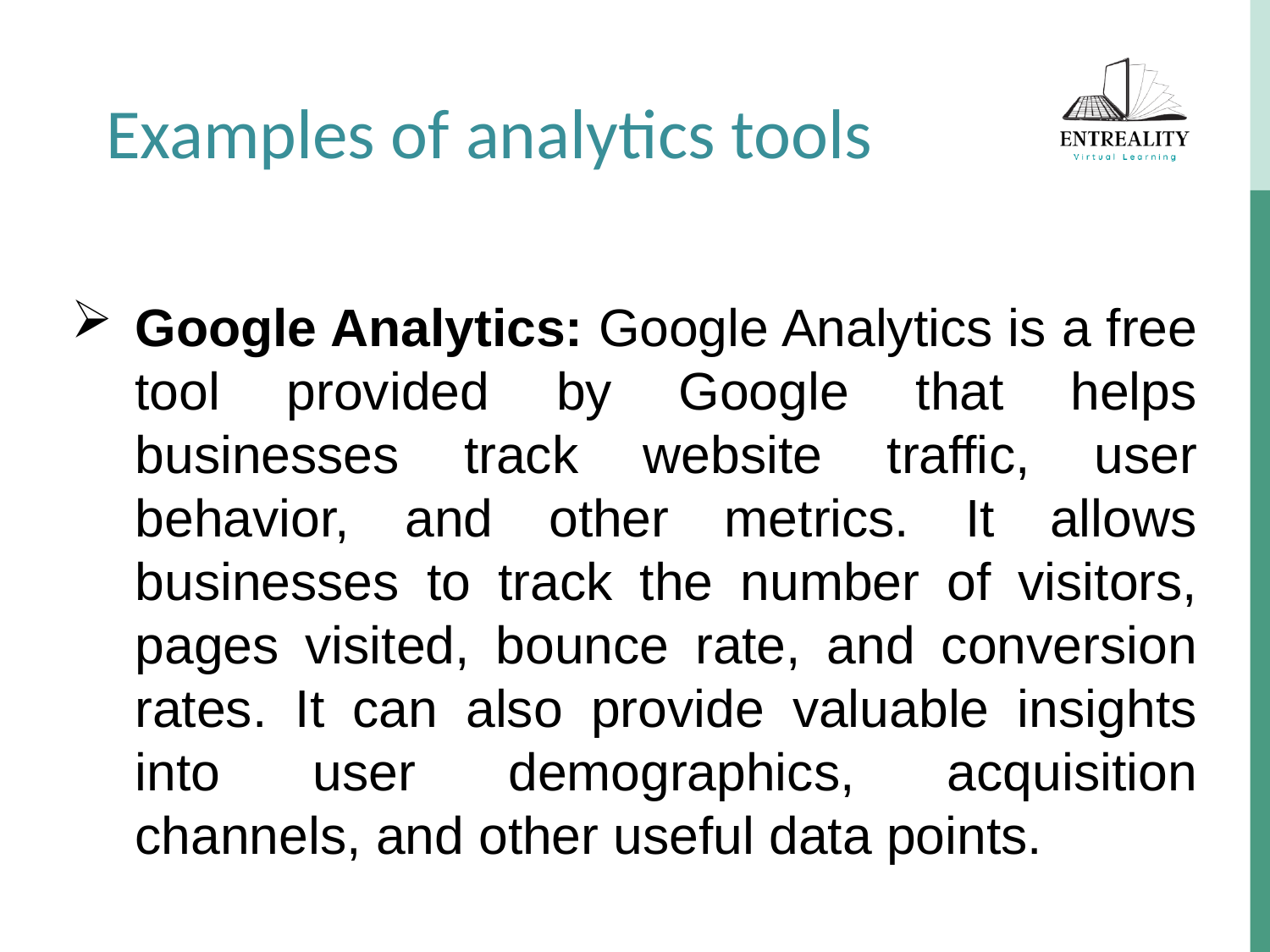

Examples of analytics tools

Google Analytics: Google Analytics is a free tool provided by Google that helps businesses track website traffic, user behavior, and other metrics. It allows businesses to track the number of visitors, pages visited, bounce rate, and conversion rates. It can also provide valuable insights into user demographics, acquisition channels, and other useful data points.